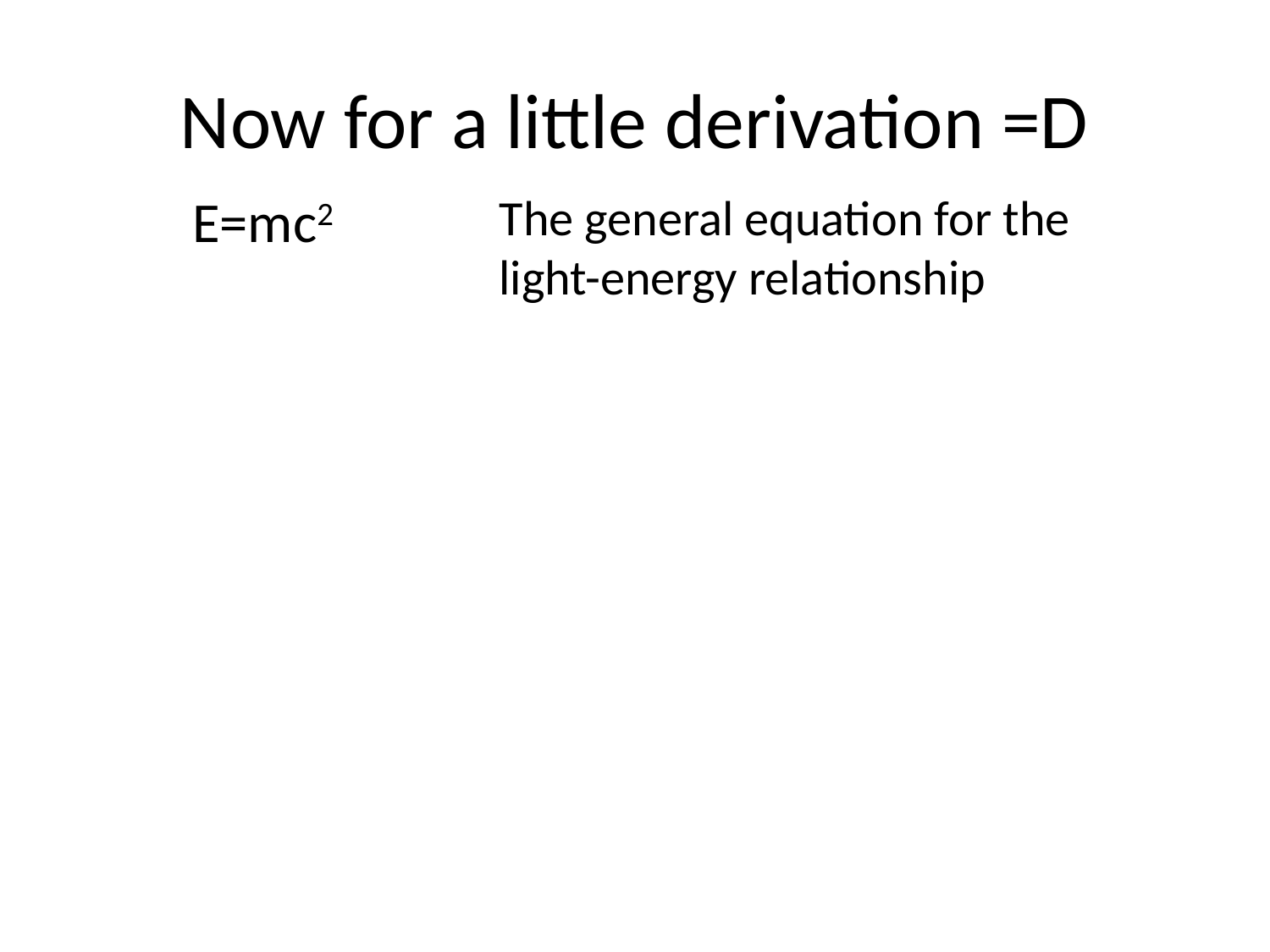

# Now for a little derivation =D
E=mc2
The general equation for the light-energy relationship